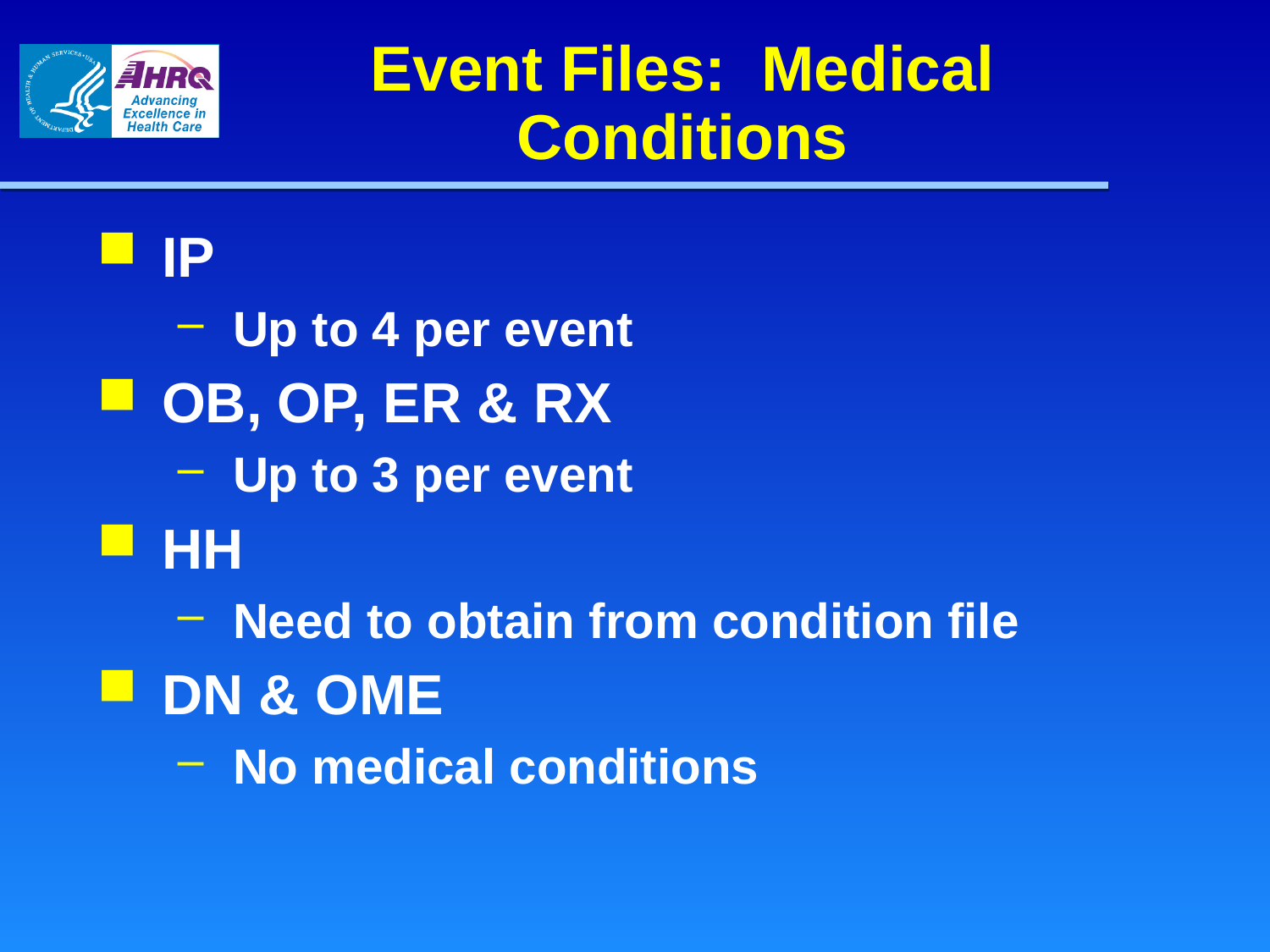

# Event Files:  Medical Conditions
IP
Up to 4 per event
OB, OP, ER & RX
Up to 3 per event
HH
Need to obtain from condition file
DN & OME
No medical conditions